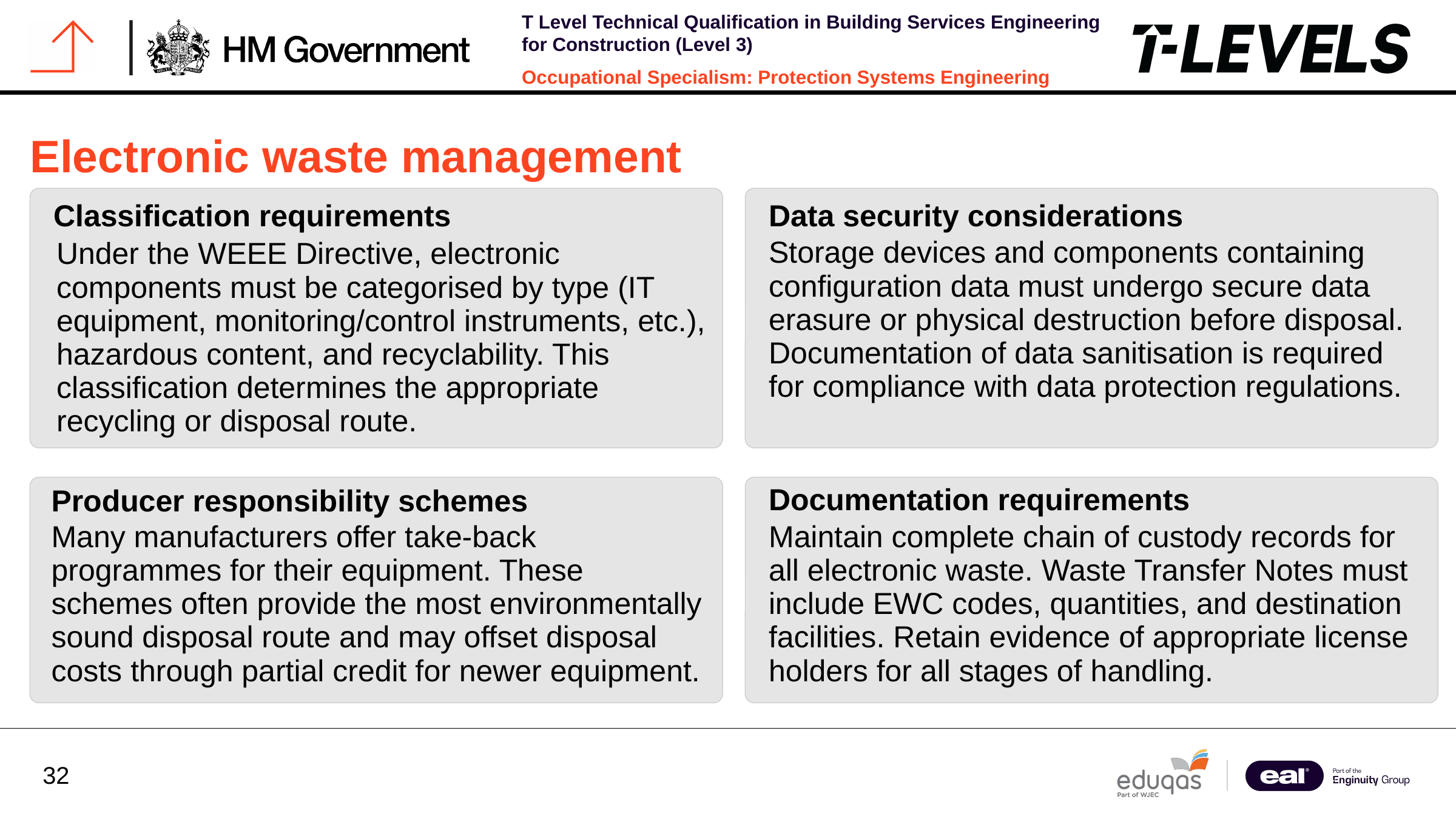

Electronic waste management

Classification requirements
Data security considerations
Storage devices and components containing configuration data must undergo secure data erasure or physical destruction before disposal. Documentation of data sanitisation is required for compliance with data protection regulations.
Under the WEEE Directive, electronic components must be categorised by type (IT equipment, monitoring/control instruments, etc.), hazardous content, and recyclability. This classification determines the appropriate recycling or disposal route.

Documentation requirements
Producer responsibility schemes
Maintain complete chain of custody records for all electronic waste. Waste Transfer Notes must include EWC codes, quantities, and destination facilities. Retain evidence of appropriate license holders for all stages of handling.
Many manufacturers offer take-back programmes for their equipment. These schemes often provide the most environmentally sound disposal route and may offset disposal costs through partial credit for newer equipment.